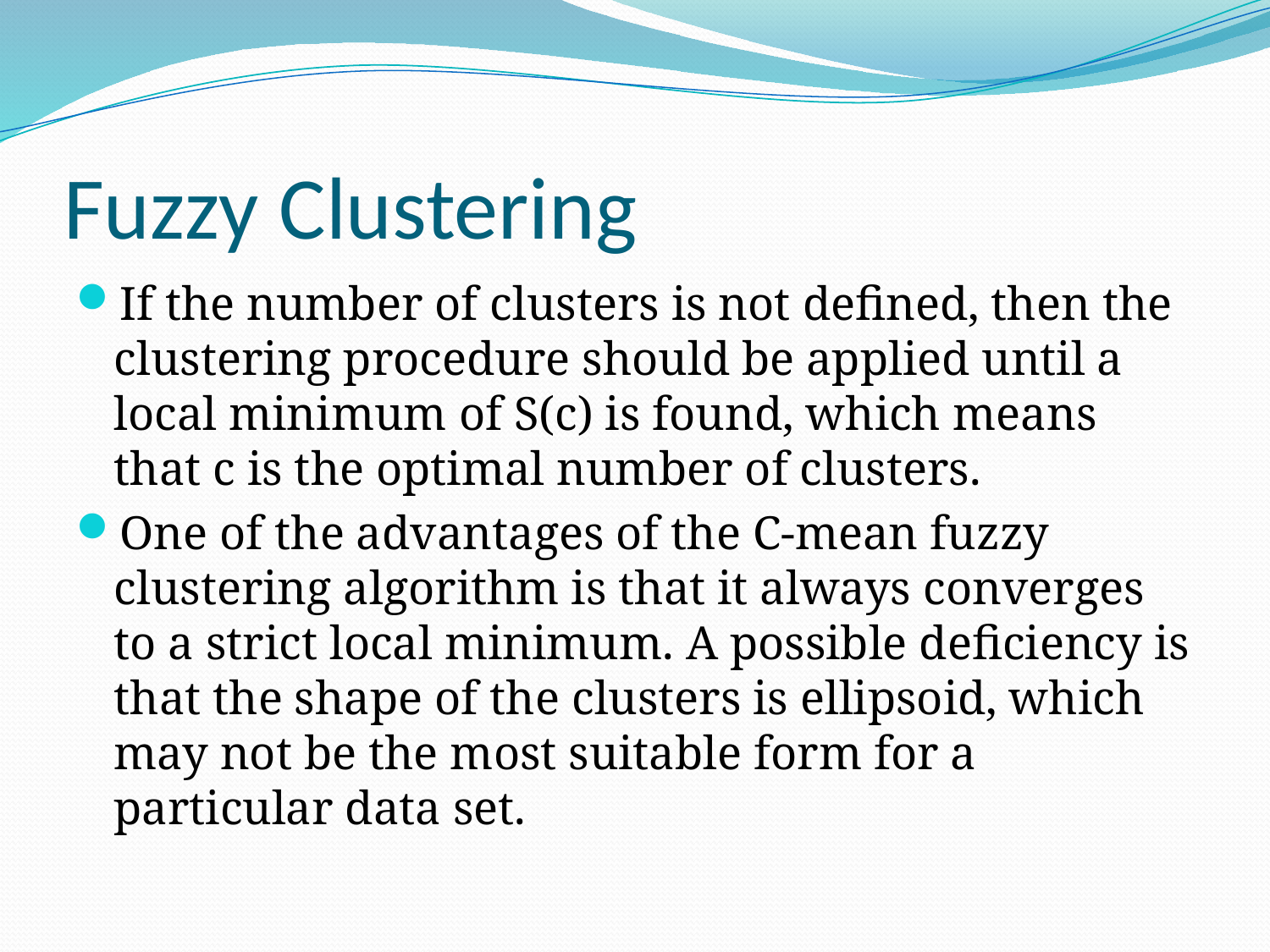

# Fuzzy Clustering
If the number of clusters is not defined, then the clustering procedure should be applied until a local minimum of S(c) is found, which means that c is the optimal number of clusters.
One of the advantages of the C-mean fuzzy clustering algorithm is that it always converges to a strict local minimum. A possible deficiency is that the shape of the clusters is ellipsoid, which may not be the most suitable form for a particular data set.